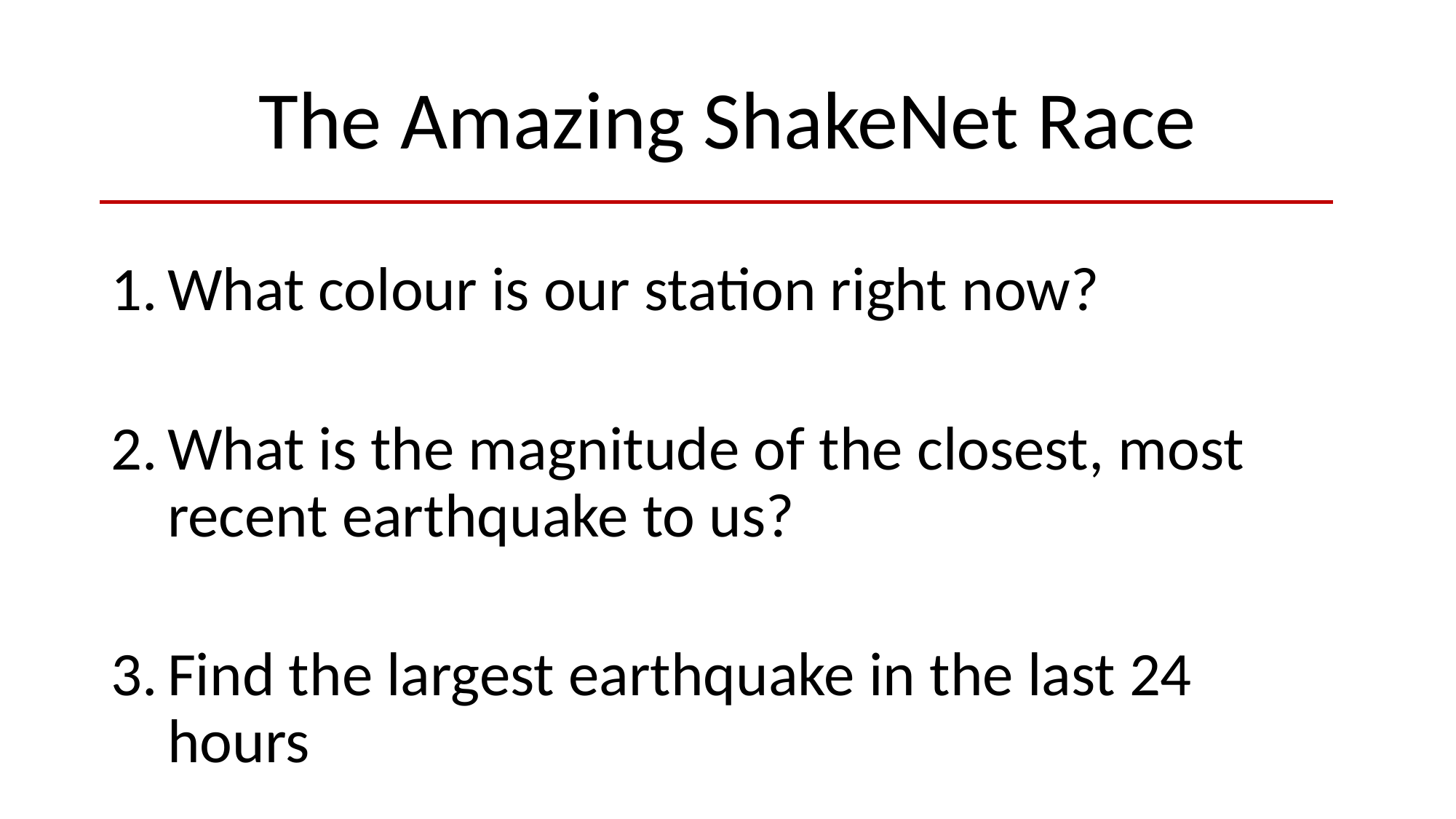

# The Amazing ShakeNet Race
What colour is our station right now?

What is the magnitude of the closest, most recent earthquake to us?

Find the largest earthquake in the last 24 hours